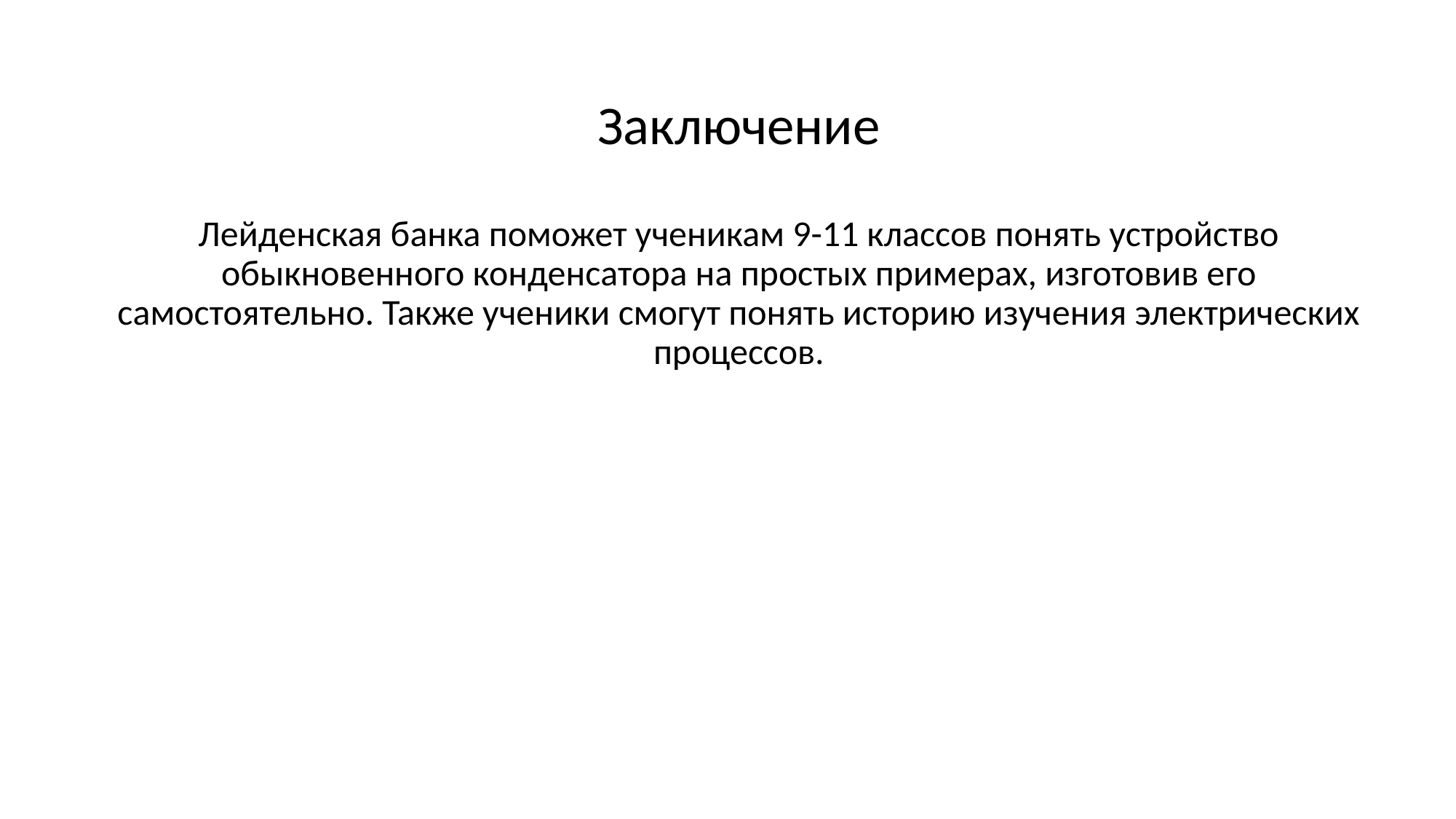

Заключение
Лейденская банка поможет ученикам 9-11 классов понять устройство обыкновенного конденсатора на простых примерах, изготовив его самостоятельно. Также ученики смогут понять историю изучения электрических процессов.